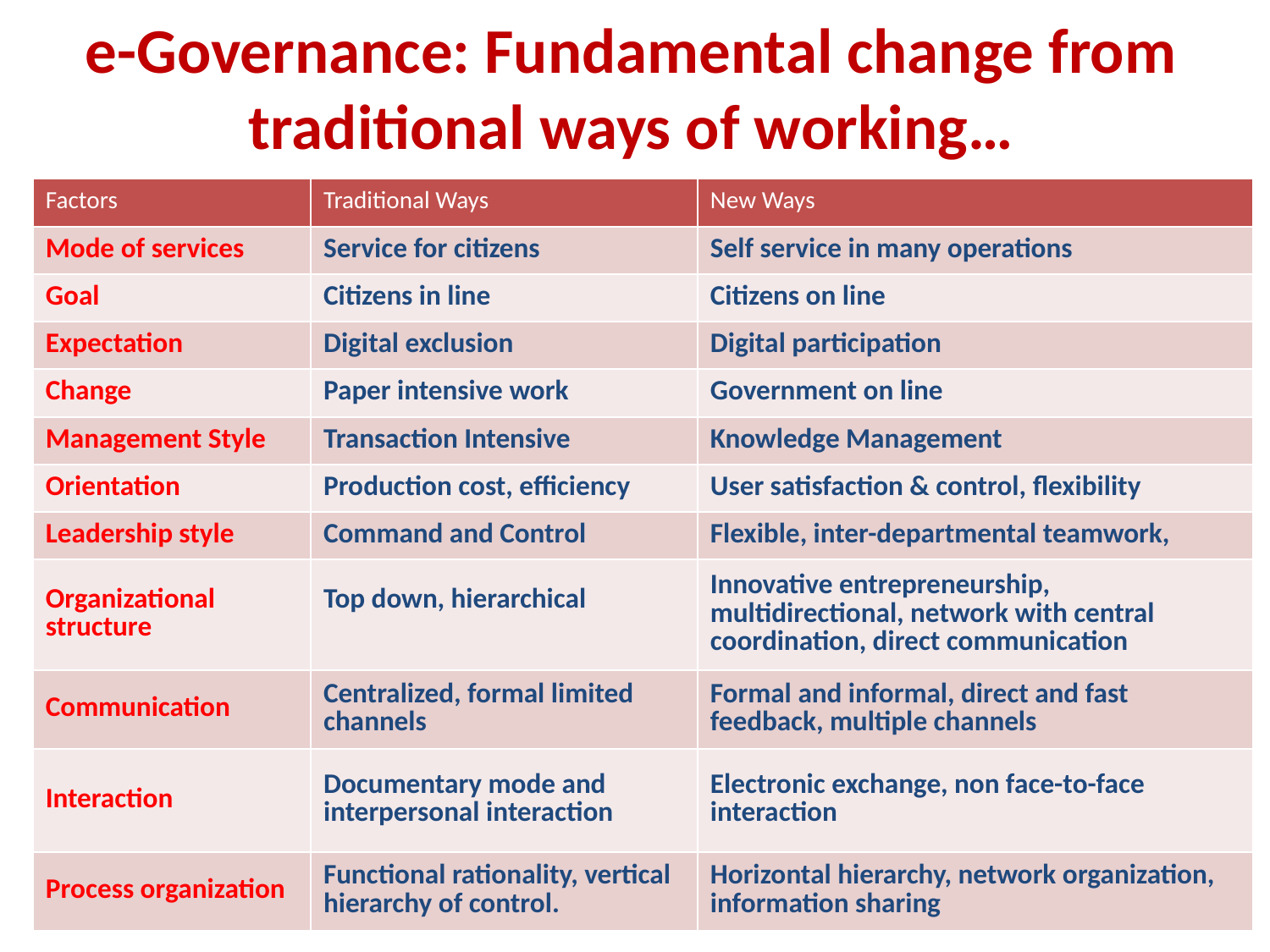

# e-Governance: Fundamental change from traditional ways of working…
| Factors | Traditional Ways | New Ways |
| --- | --- | --- |
| Mode of services | Service for citizens | Self service in many operations |
| Goal | Citizens in line | Citizens on line |
| Expectation | Digital exclusion | Digital participation |
| Change | Paper intensive work | Government on line |
| Management Style | Transaction Intensive | Knowledge Management |
| Orientation | Production cost, efficiency | User satisfaction & control, flexibility |
| Leadership style | Command and Control | Flexible, inter-departmental teamwork, |
| Organizational structure | Top down, hierarchical | Innovative entrepreneurship, multidirectional, network with central coordination, direct communication |
| Communication | Centralized, formal limited channels | Formal and informal, direct and fast feedback, multiple channels |
| Interaction | Documentary mode and interpersonal interaction | Electronic exchange, non face-to-face interaction |
| Process organization | Functional rationality, vertical hierarchy of control. | Horizontal hierarchy, network organization, information sharing |